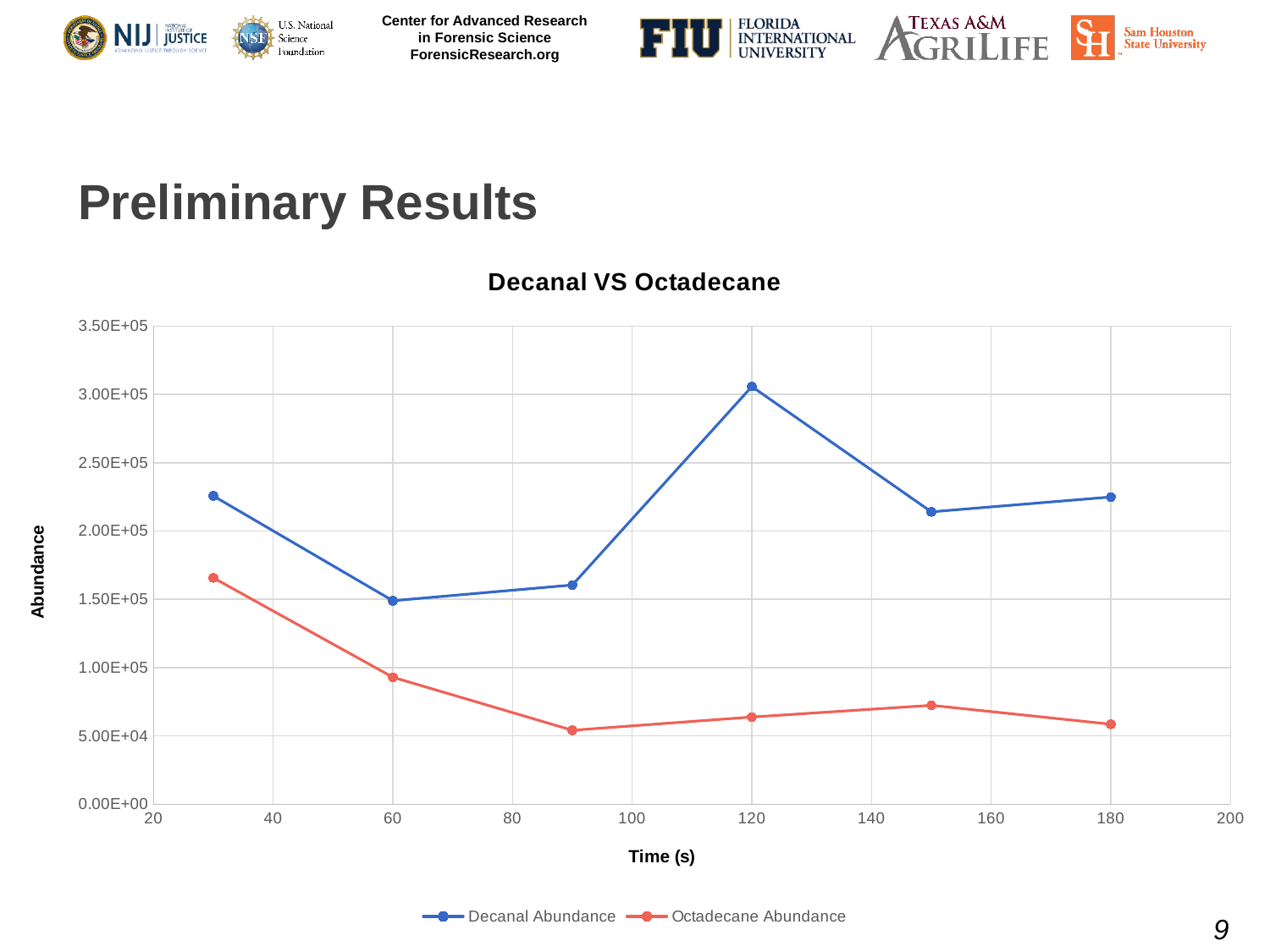

# Preliminary Results

### Chart: Decanal VS Octadecane

| Category | Decanal Abundance | Octadecane Abundance |
|---|---|---|